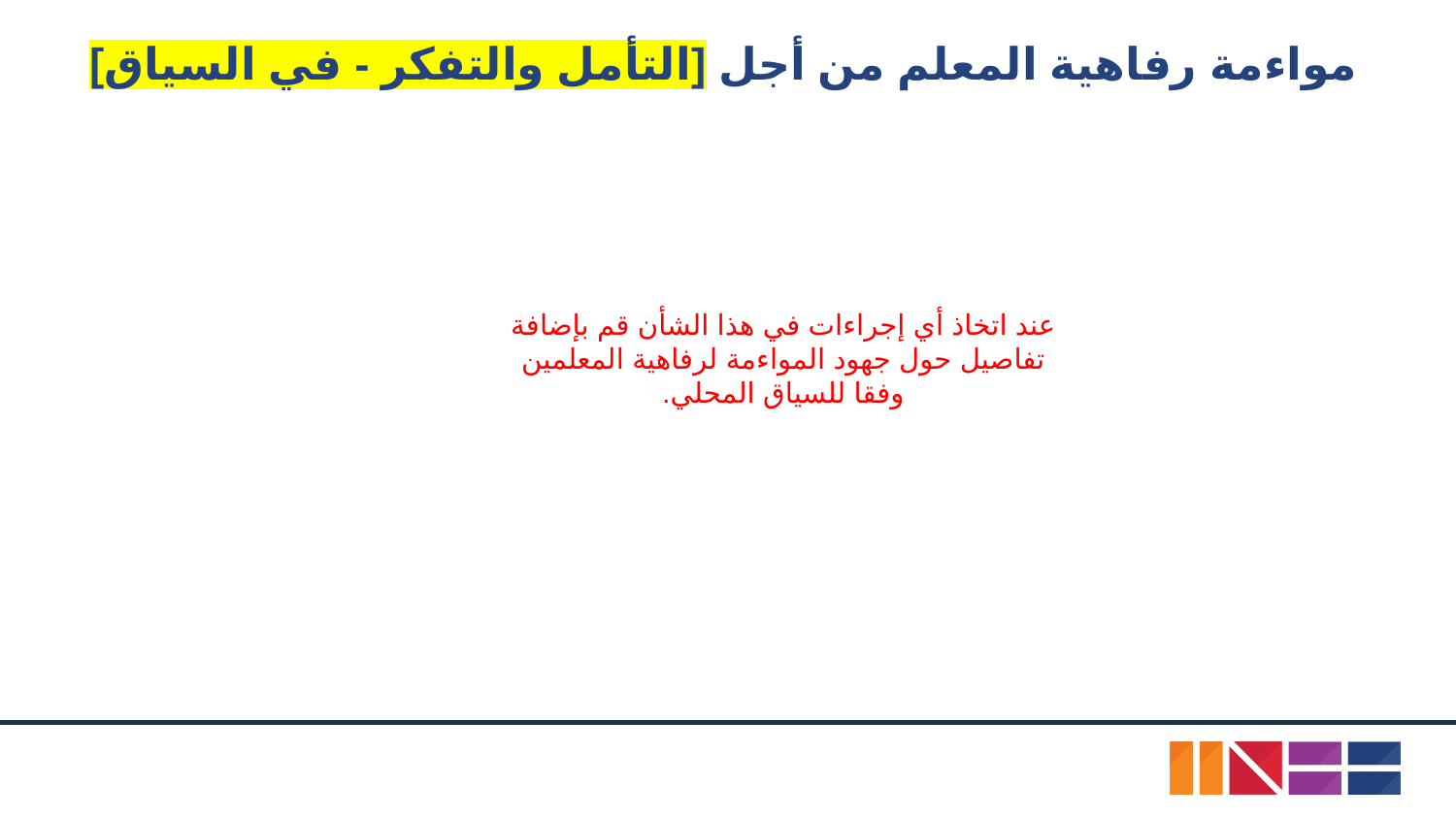

# مواءمة رفاهية المعلم من أجل [التأمل والتفكر - في السياق]
عند اتخاذ أي إجراءات في هذا الشأن قم بإضافة تفاصيل حول جهود المواءمة لرفاهية المعلمين وفقا للسياق المحلي.